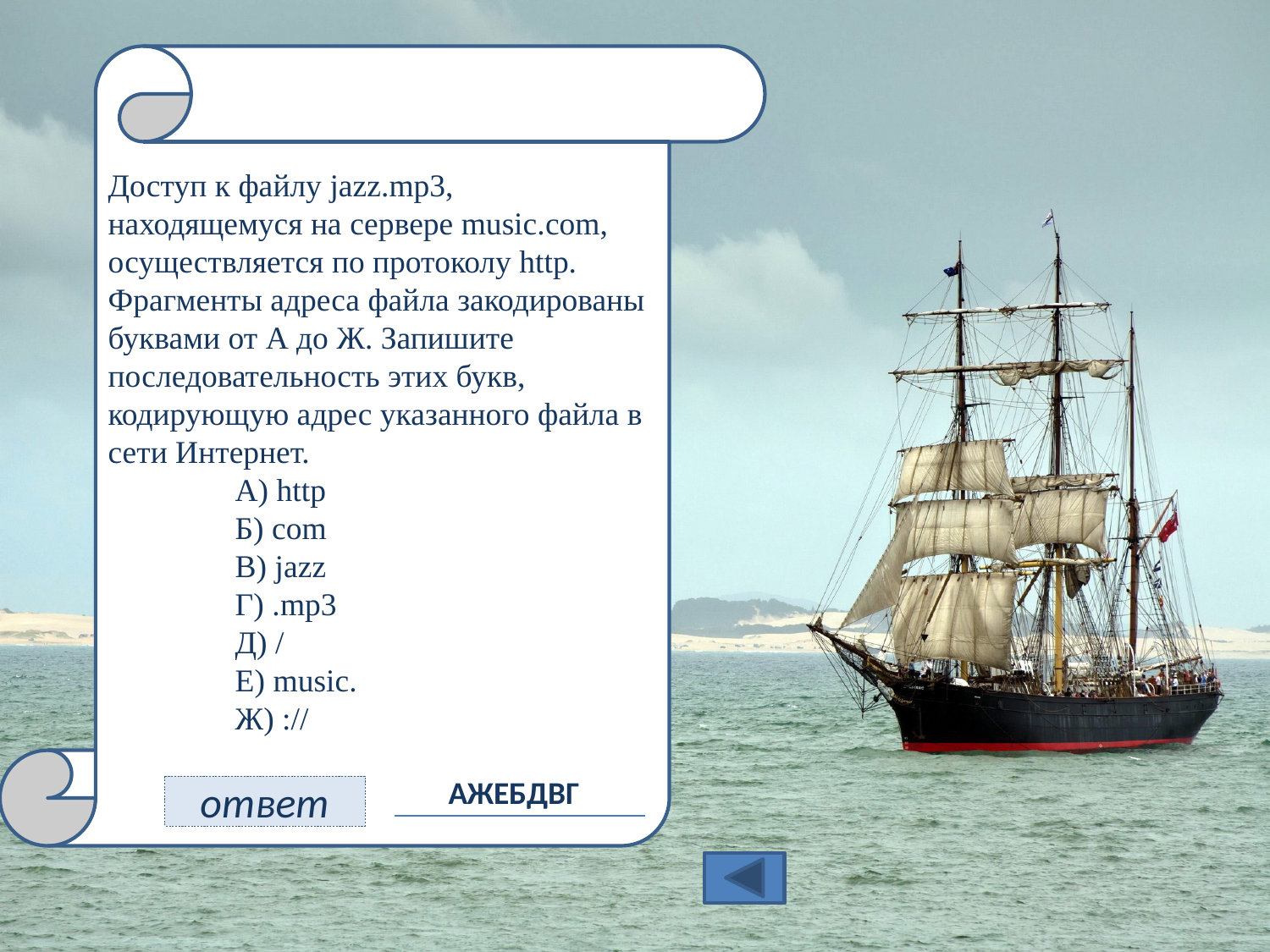

# 11
Доступ к файлу jazz.mp3, находящемуся на сервере music.com, осуществляется по протоколу http. Фрагменты адреса файла закодированы буквами от А до Ж. Запишите последовательность этих букв, кодирующую адрес указанного файла в сети Интернет.
	А) http
	Б) com
	В) jazz
	Г) .mp3
	Д) /
	Е) music.
	Ж) ://

АЖЕБДВГ
ответ